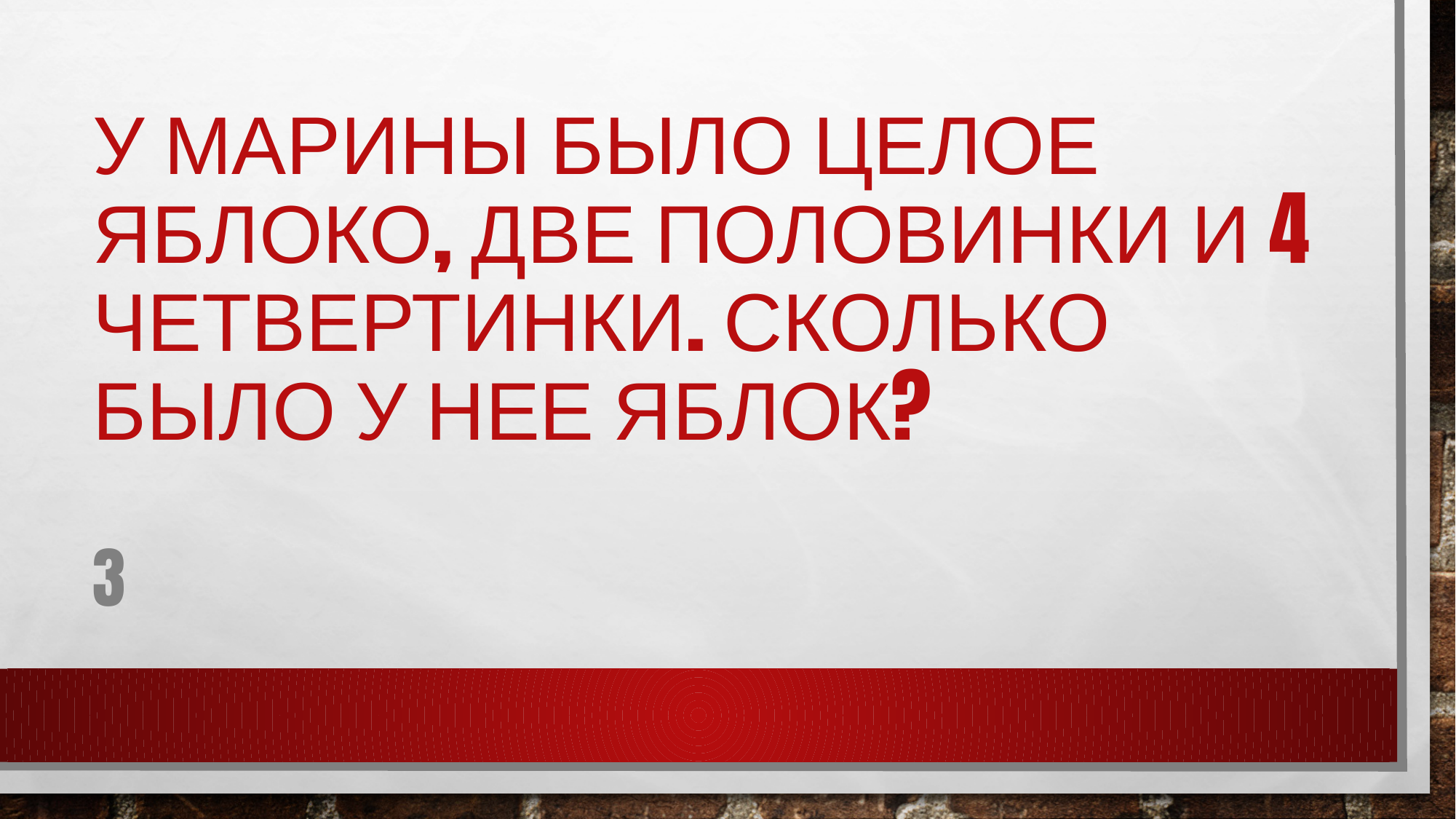

# У Марины было целое яблоко, две половинки и 4 четвертинки. Сколько было у нее яблок?
3